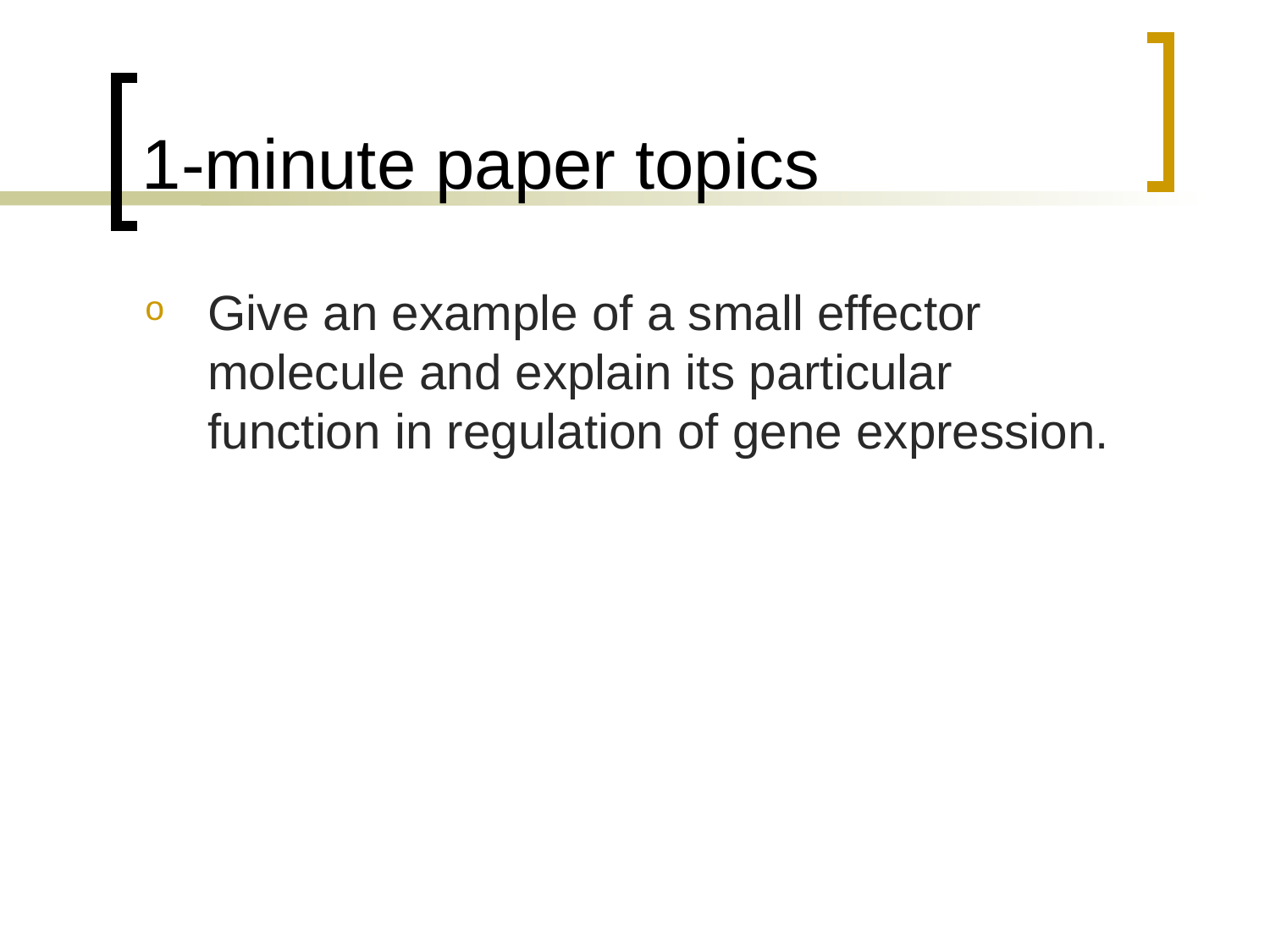

# 1-minute paper topics
Give an example of a small effector molecule and explain its particular function in regulation of gene expression.